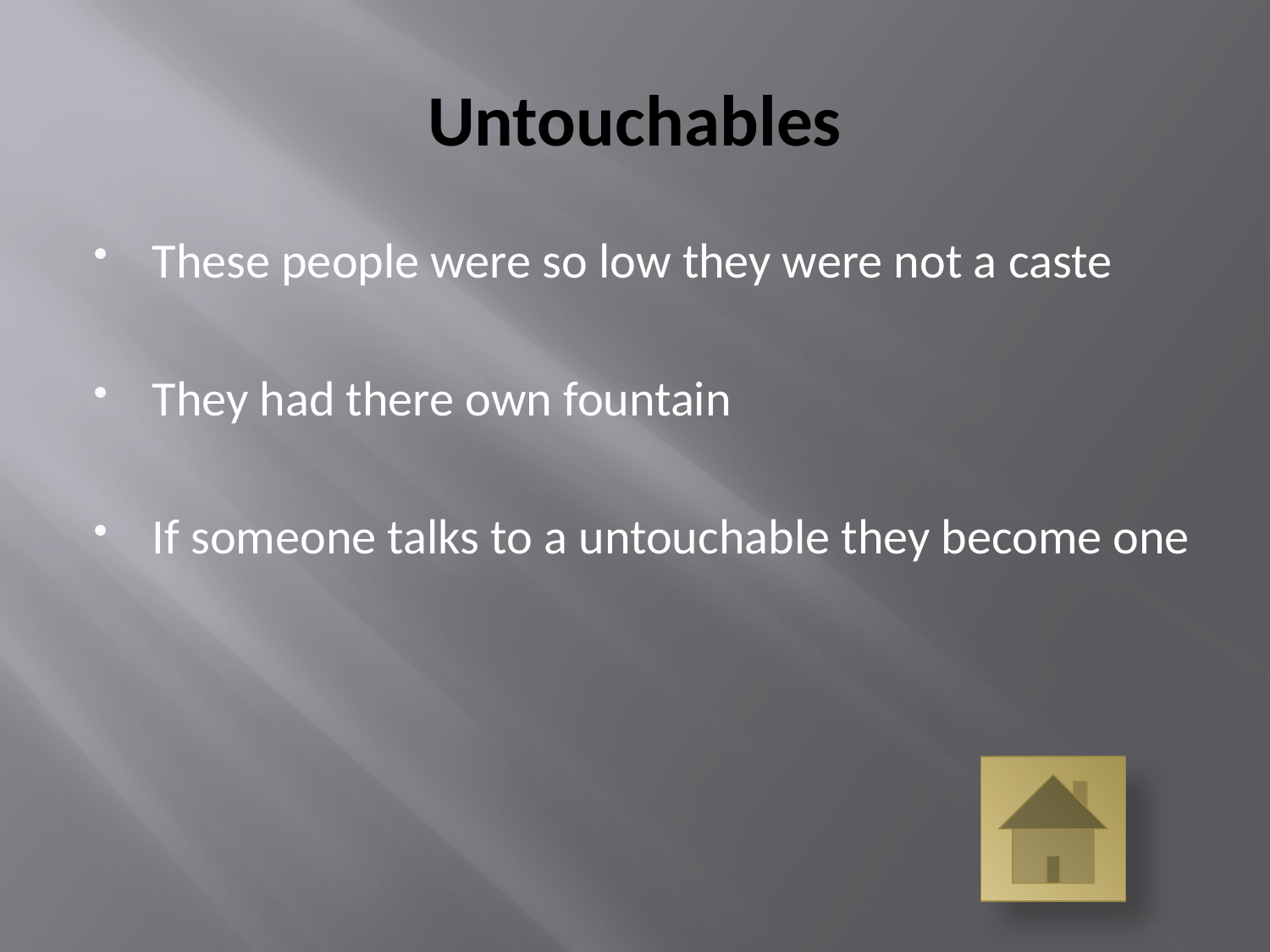

# Untouchables
These people were so low they were not a caste

They had there own fountain

If someone talks to a untouchable they become one